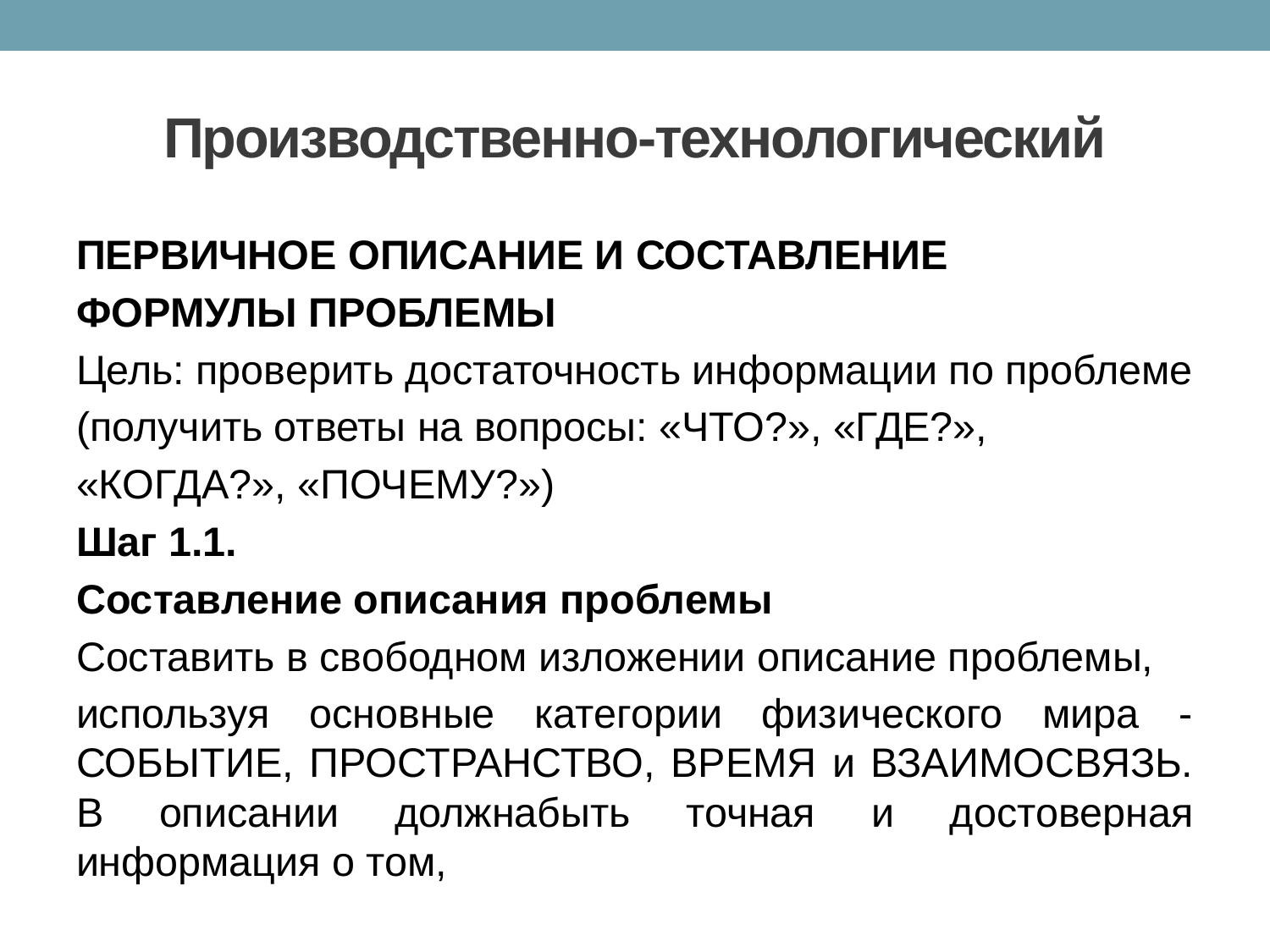

# Производственно-технологический
ПЕРВИЧНОЕ ОПИСАНИЕ И СОСТАВЛЕНИЕ
ФОРМУЛЫ ПРОБЛЕМЫ
Цель: проверить достаточность информации по проблеме
(получить ответы на вопросы: «ЧТО?», «ГДЕ?»,
«КОГДА?», «ПОЧЕМУ?»)
Шаг 1.1.
Составление описания проблемы
Составить в свободном изложении описание проблемы,
используя основные категории физического мира - СОБЫТИЕ, ПРОСТРАНСТВО, ВРЕМЯ и ВЗАИМОСВЯЗЬ. В описании должнабыть точная и достоверная информация о том,